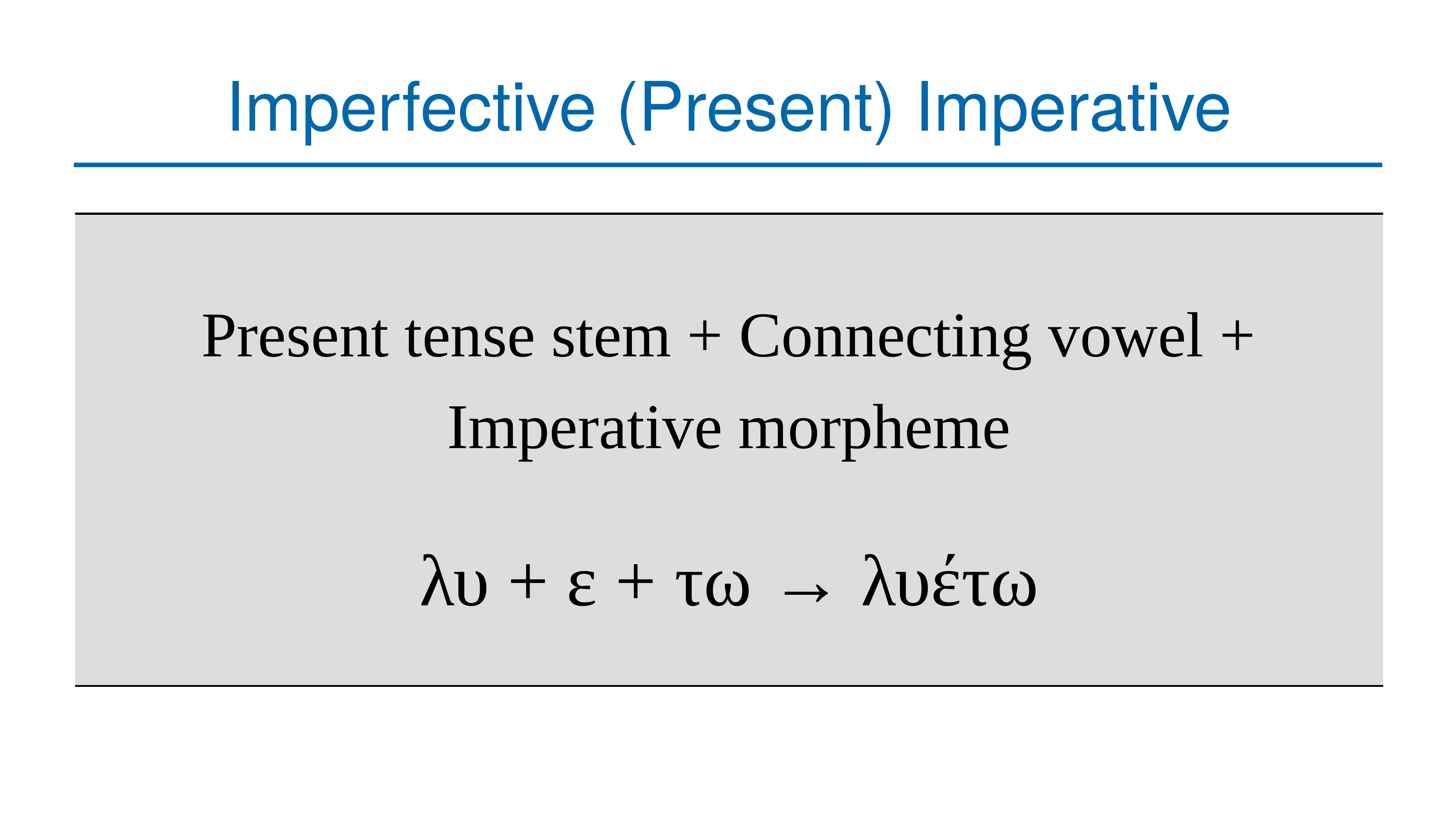

# Imperfective (Present) Imperative
| Present tense stem + Connecting vowel + Imperative morpheme λυ + ε + τω → λυέτω |
| --- |